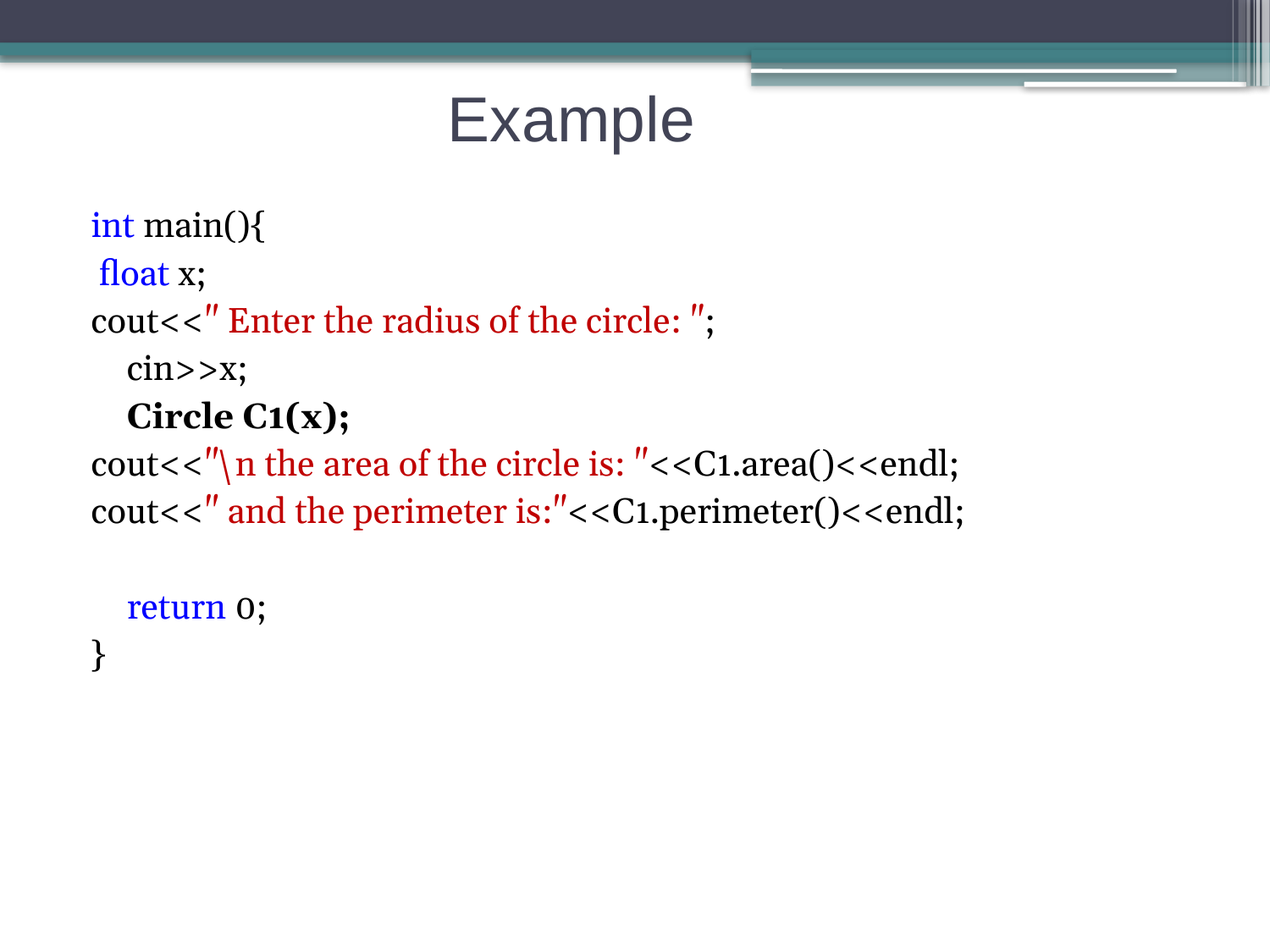

# Example
int main()‏{
 float x;
cout<<" Enter the radius of the circle: ";
	cin>>x;
	Circle C1(x);
cout<<"\n the area of the circle is: "<<C1.area()<<endl;
cout<<" and the perimeter is:"<<C1.perimeter()<<endl;

	return 0;
}